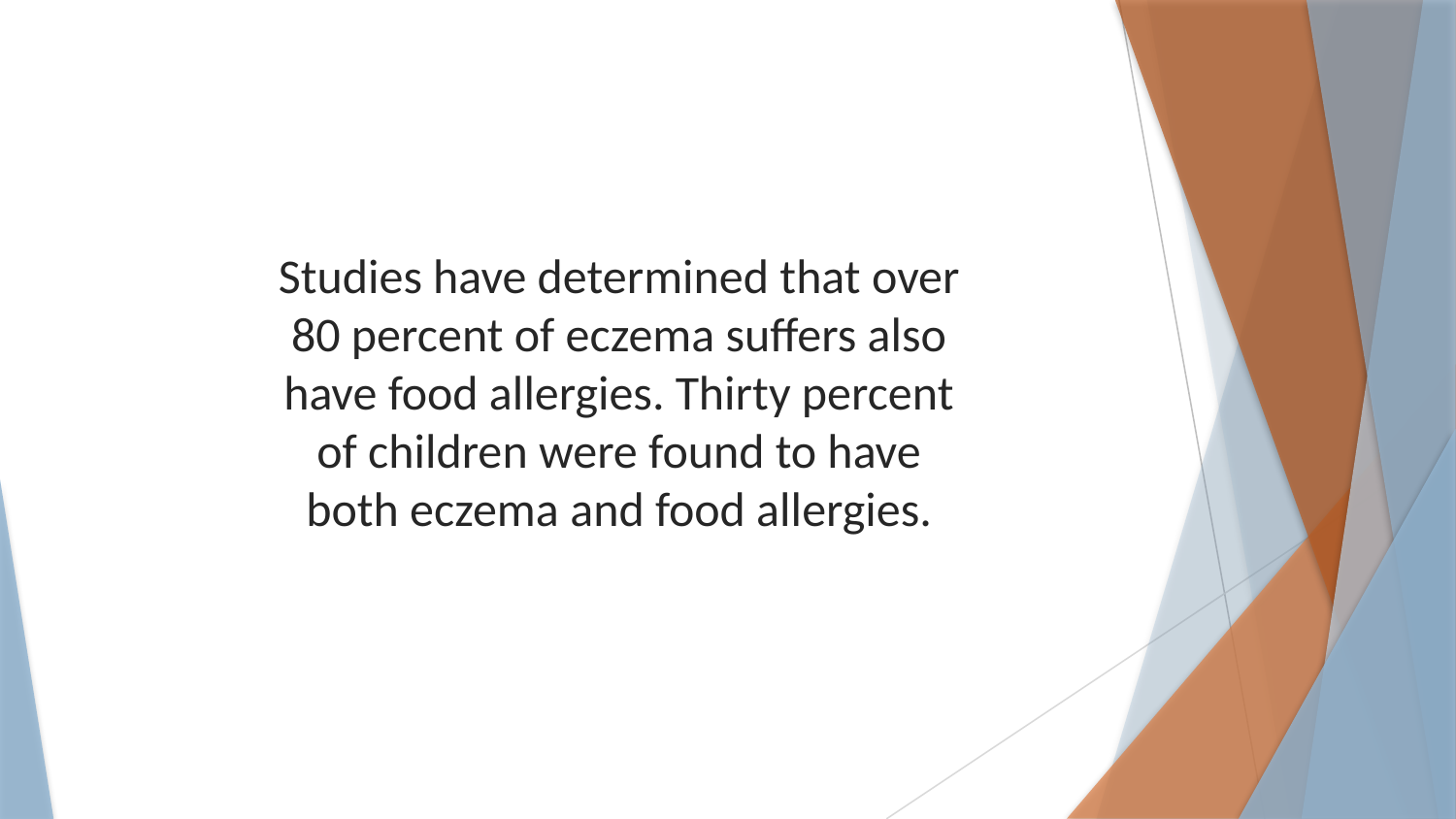

Studies have determined that over 80 percent of eczema suffers also have food allergies. Thirty percent of children were found to have both eczema and food allergies.